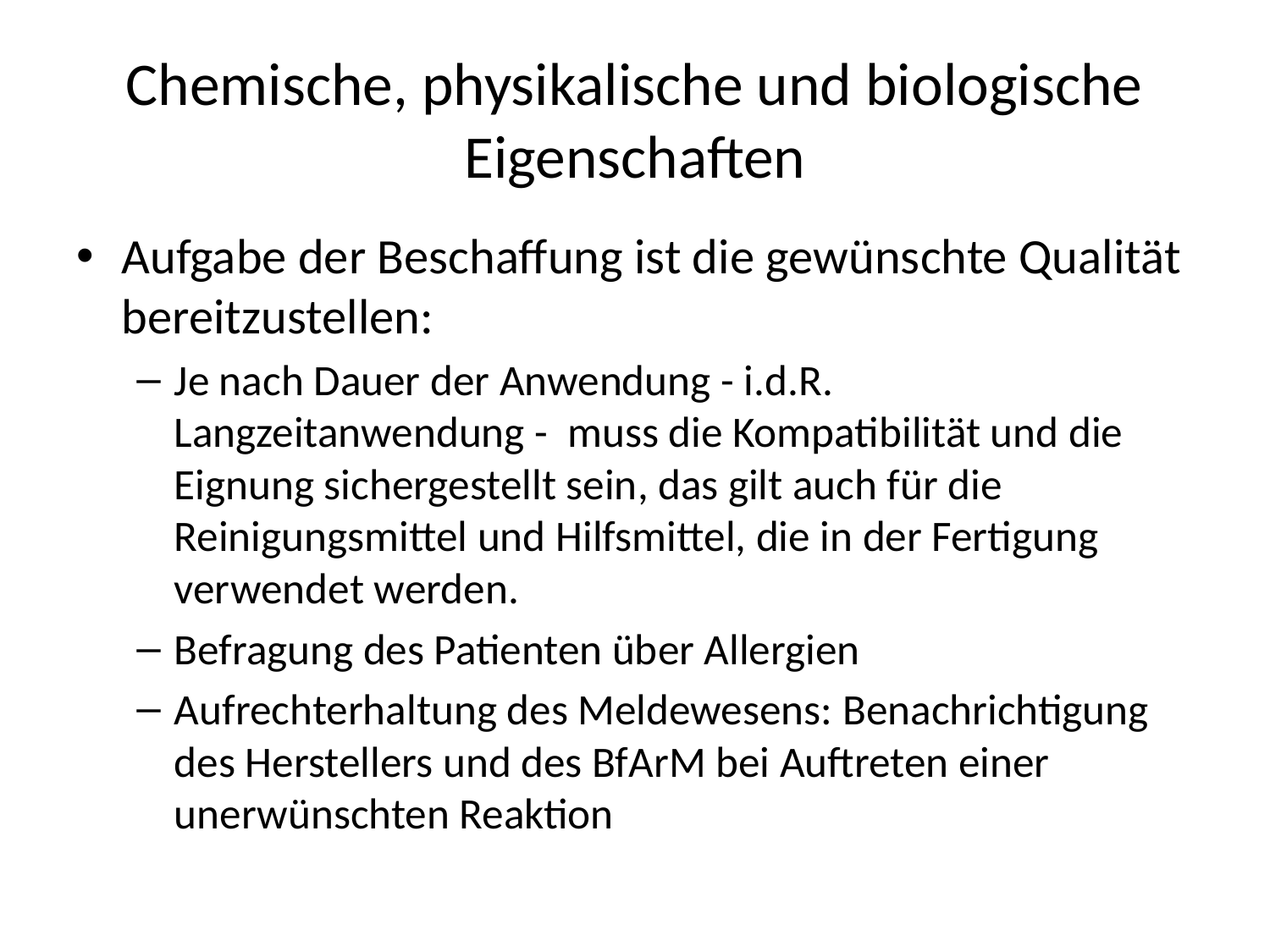

# Chemische, physikalische und biologische Eigenschaften
Aufgabe der Beschaffung ist die gewünschte Qualität bereitzustellen:
Je nach Dauer der Anwendung - i.d.R. Langzeitanwendung -  muss die Kompatibilität und die Eignung sichergestellt sein, das gilt auch für die Reinigungsmittel und Hilfsmittel, die in der Fertigung verwendet werden.
Befragung des Patienten über Allergien
Aufrechterhaltung des Meldewesens: Benachrichtigung des Herstellers und des BfArM bei Auftreten einer unerwünschten Reaktion